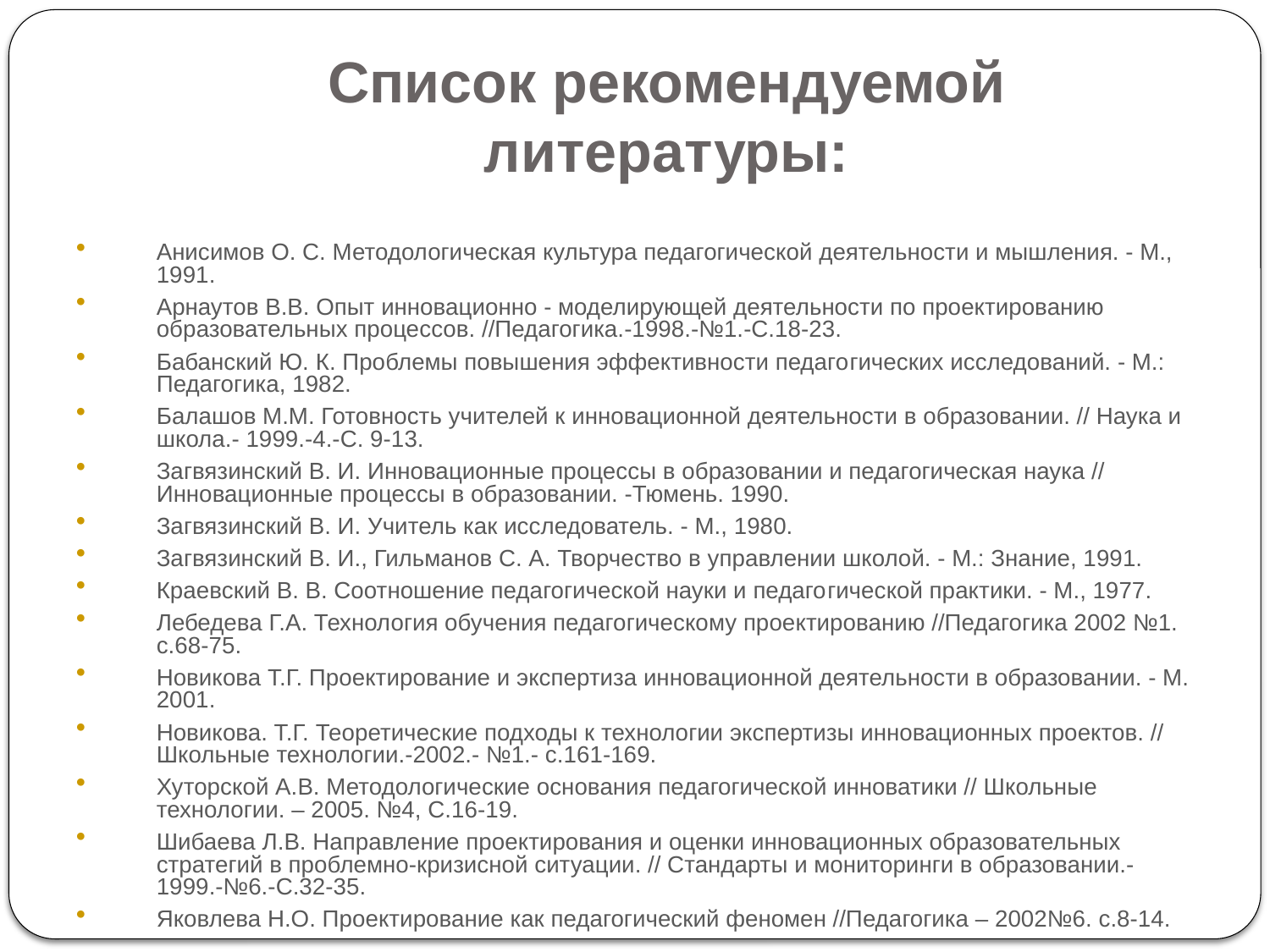

# Список рекомендуемой литературы:
Анисимов О. С. Методологическая культура педагогической деятельности и мышления. - М., 1991.
Арнаутов В.В. Опыт инновационно - моделирующей деятельности по проектированию образовательных процессов. //Педагогика.-1998.-№1.-С.18-23.
Бабанский Ю. К. Проблемы повышения эффективности педаго­гических исследований. - М.: Педагогика, 1982.
Балашов М.М. Готовность учителей к инновационной деятельности в образовании. // Наука и школа.- 1999.-4.-С. 9-13.
Загвязинский В. И. Инновационные процессы в образовании и педагогическая наука // Инновационные процессы в образовании. -Тюмень. 1990.
Загвязинский В. И. Учитель как исследователь. - М., 1980.
Загвязинский В. И., Гильманов С. А. Творчество в управлении школой. - М.: Знание, 1991.
Краевский В. В. Соотношение педагогической науки и педаго­гической практики. - М., 1977.
Лебедева Г.А. Технология обучения педагогическому проектированию //Педагогика 2002 №1. с.68-75.
Новикова Т.Г. Проектирование и экспертиза инновационной деятельности в образовании. - М. 2001.
Новикова. Т.Г. Теоретические подходы к технологии экспертизы инновационных проектов. // Школьные технологии.-2002.- №1.- с.161-169.
Хуторской А.В. Методологические основания педагогической инноватики // Школьные технологии. – 2005. №4, С.16-19.
Шибаева Л.В. Направление проектирования и оценки инновационных образовательных стратегий в проблемно-кризисной ситуации. // Стандарты и мониторинги в образовании.-1999.-№6.-С.32-35.
Яковлева Н.О. Проектирование как педагогический феномен //Педагогика – 2002№6. с.8-14.